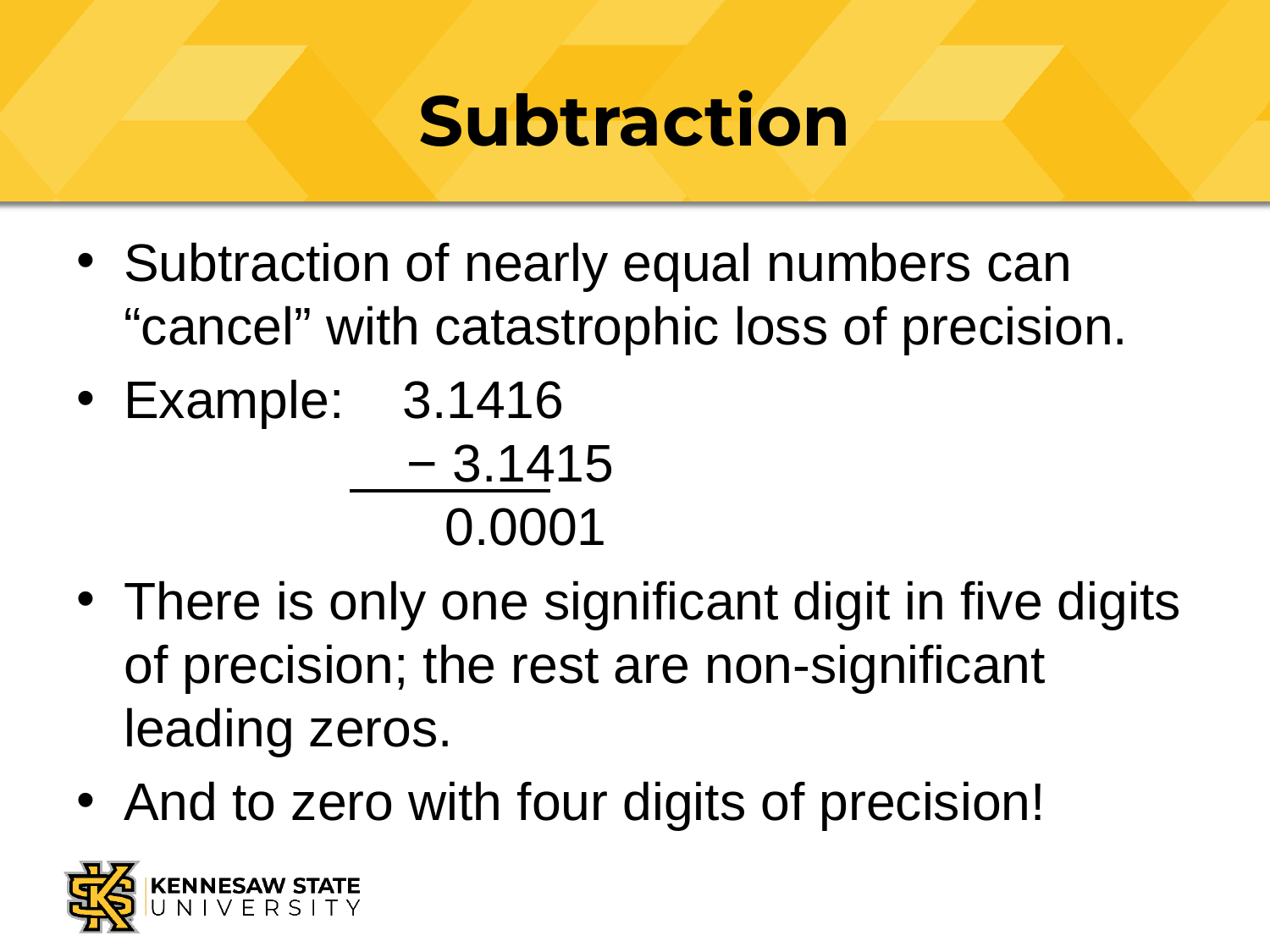

# Subtraction
Subtraction of nearly equal numbers can “cancel” with catastrophic loss of precision.
Example:    3.1416
		  − 3.1415
                      0.0001
There is only one significant digit in five digits of precision; the rest are non-significant leading zeros.
And to zero with four digits of precision!